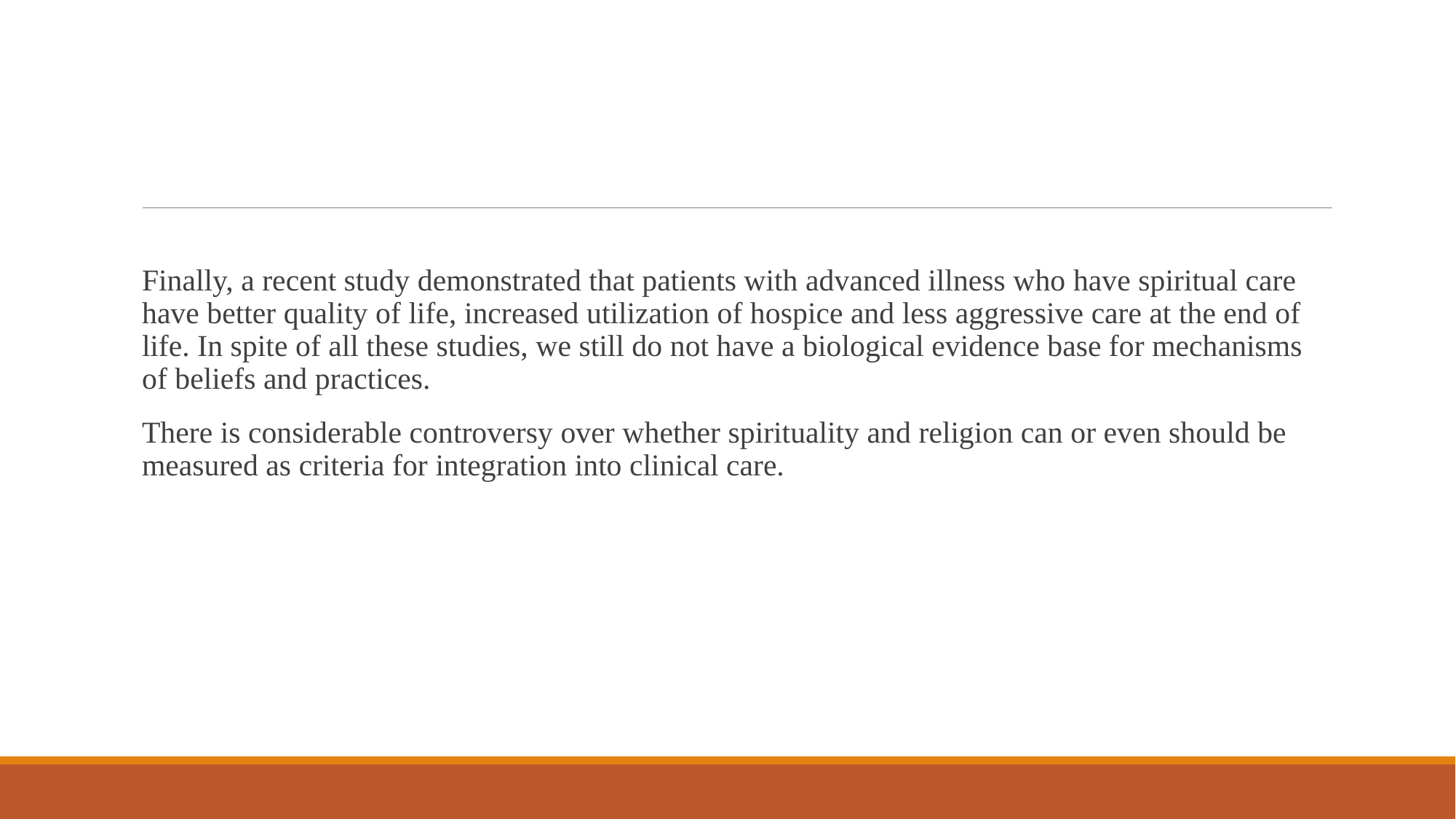

Finally, a recent study demonstrated that patients with advanced illness who have spiritual care have better quality of life, increased utilization of hospice and less aggressive care at the end of life. In spite of all these studies, we still do not have a biological evidence base for mechanisms of beliefs and practices.
There is considerable controversy over whether spirituality and religion can or even should be measured as criteria for integration into clinical care.